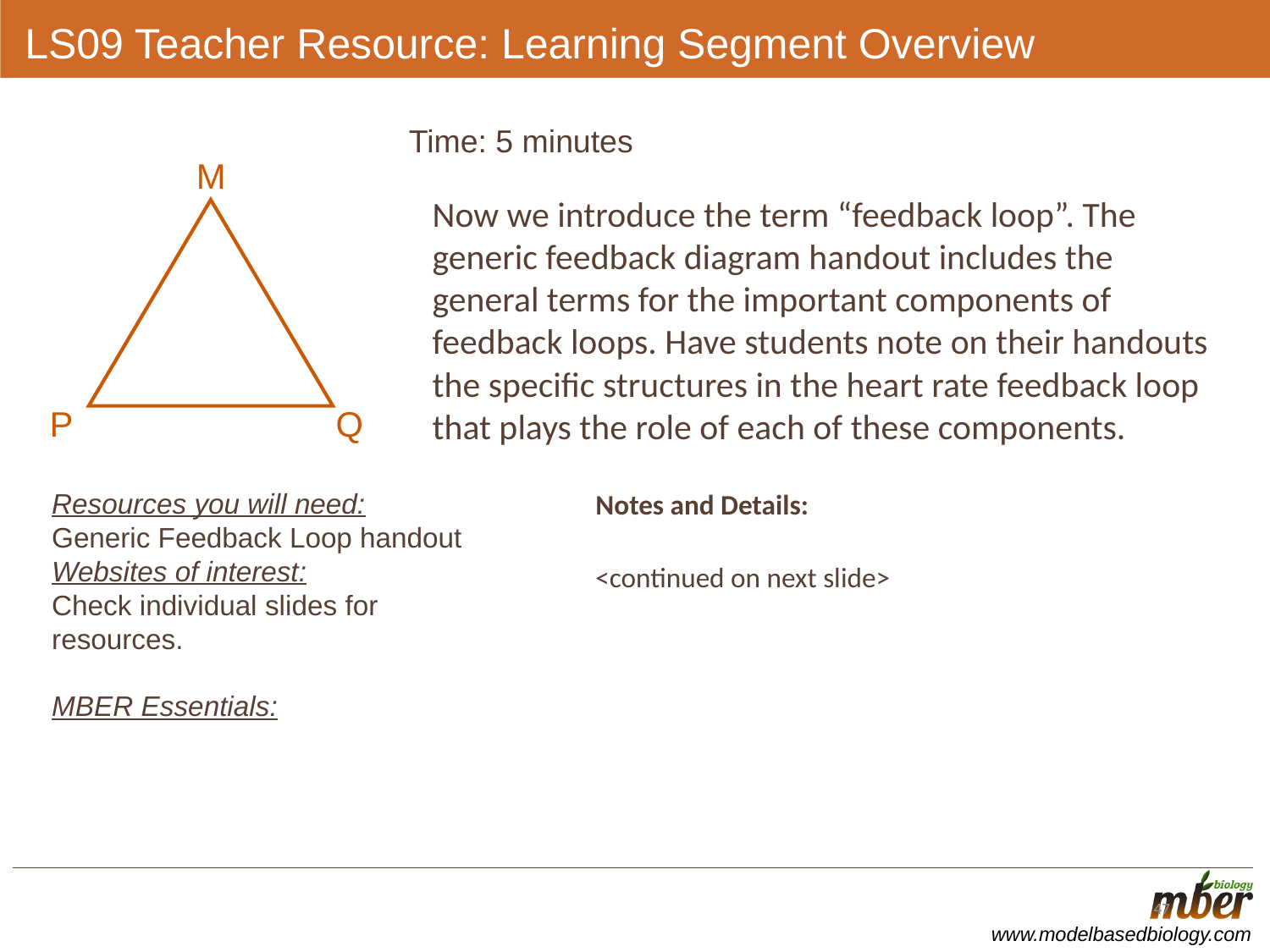

# LS09 Teacher Resource: Learning Segment Overview
Time: 5 minutes
M

Q
P
Now we introduce the term “feedback loop”. The generic feedback diagram handout includes the general terms for the important components of feedback loops. Have students note on their handouts the specific structures in the heart rate feedback loop that plays the role of each of these components.
Resources you will need:
Generic Feedback Loop handout
Websites of interest:
Check individual slides for resources.

MBER Essentials:
Notes and Details:
				<continued on next slide>
47
47